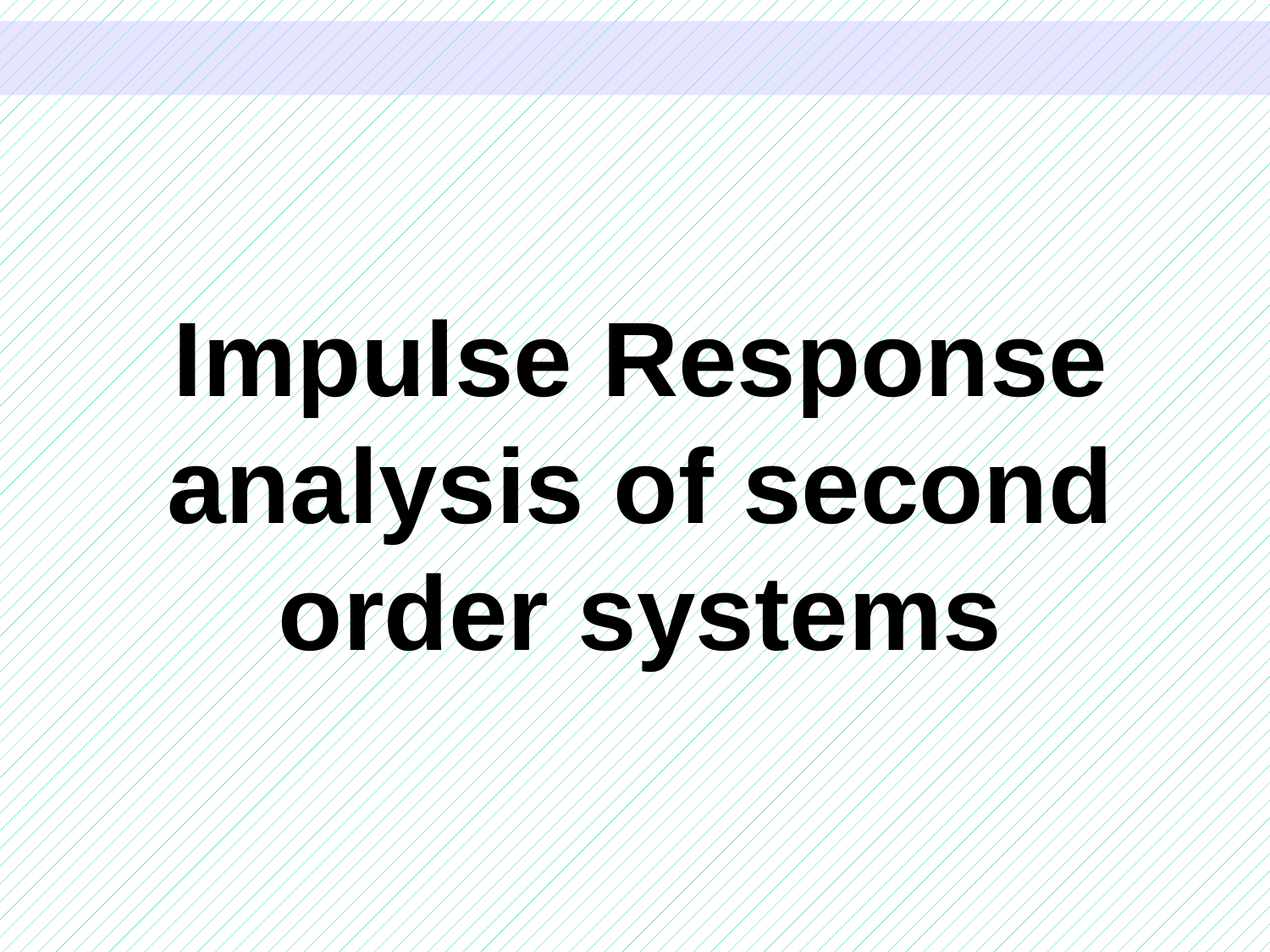

# Impulse Response analysis of second order systems